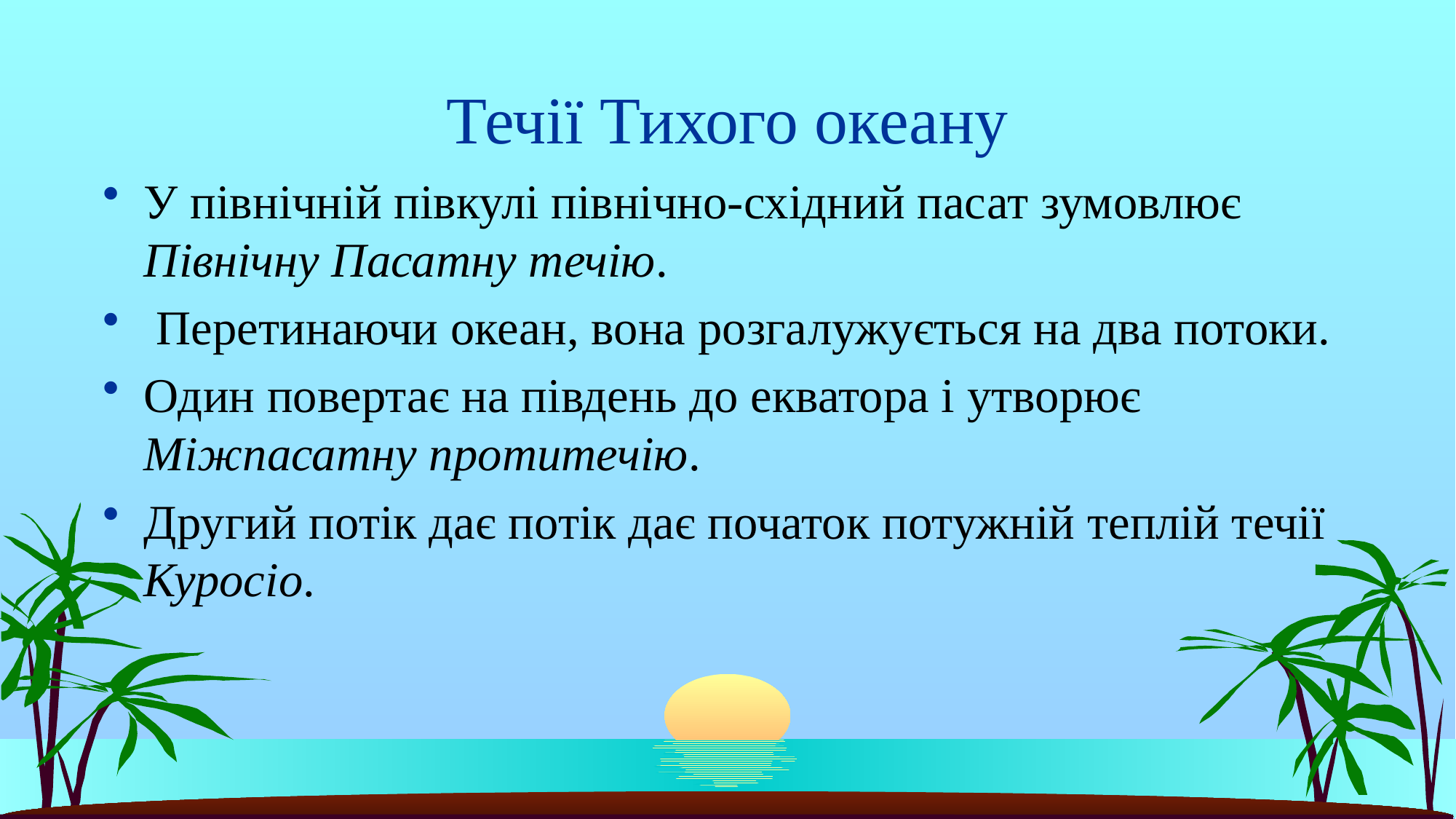

# Течії Тихого океану
У північній півкулі північно-східний пасат зумовлює Північну Пасатну течію.
 Перетинаючи океан, вона розгалужується на два потоки.
Один повертає на південь до екватора і утворює Міжпасатну протитечію.
Другий потік дає потік дає початок потужній теплій течії Куросіо.